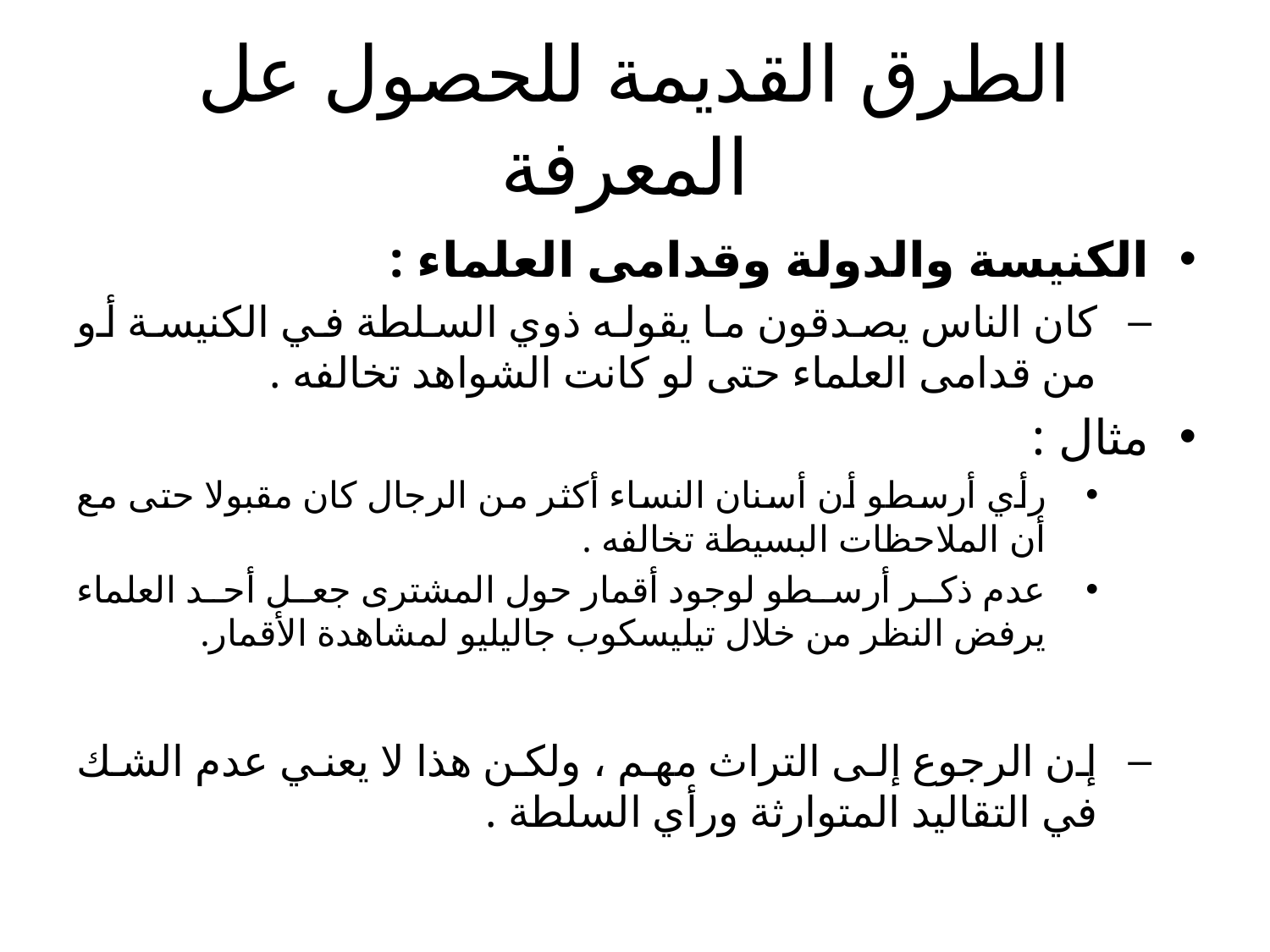

# الطرق القديمة للحصول عل المعرفة
الكنيسة والدولة وقدامى العلماء :
كان الناس يصدقون ما يقوله ذوي السلطة في الكنيسة أو من قدامى العلماء حتى لو كانت الشواهد تخالفه .
مثال :
رأي أرسطو أن أسنان النساء أكثر من الرجال كان مقبولا حتى مع أن الملاحظات البسيطة تخالفه .
عدم ذكر أرسطو لوجود أقمار حول المشترى جعل أحد العلماء يرفض النظر من خلال تيليسكوب جاليليو لمشاهدة الأقمار.

إن الرجوع إلى التراث مهم ، ولكن هذا لا يعني عدم الشك في التقاليد المتوارثة ورأي السلطة .